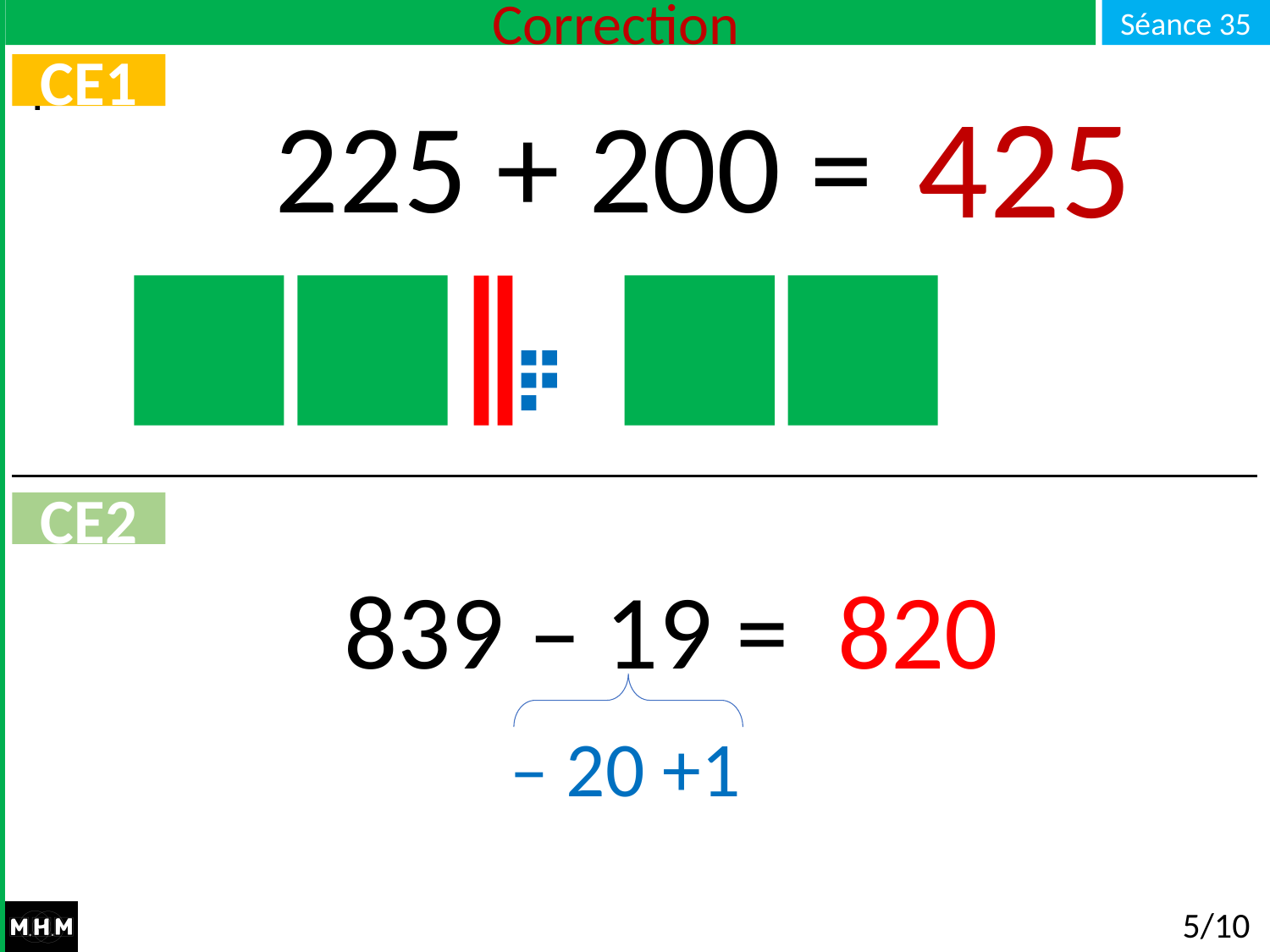

# Correction
CE1
425
225 + 200 = …

CE2
820
839 – 19 =

– 20 +1
5/10